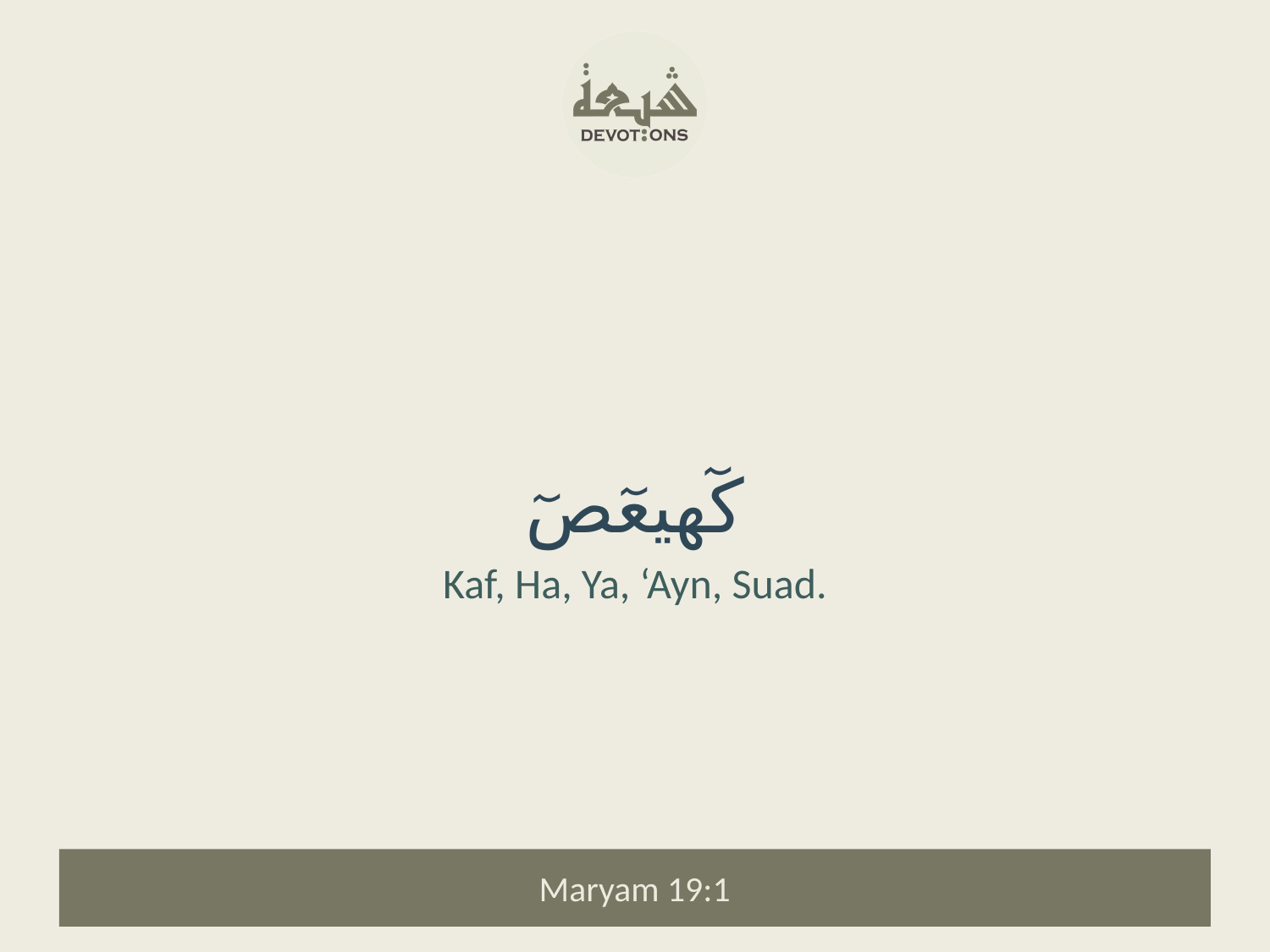

كٓهيعٓصٓ
Kaf, Ha, Ya, ‘Ayn, Suad.
Maryam 19:1